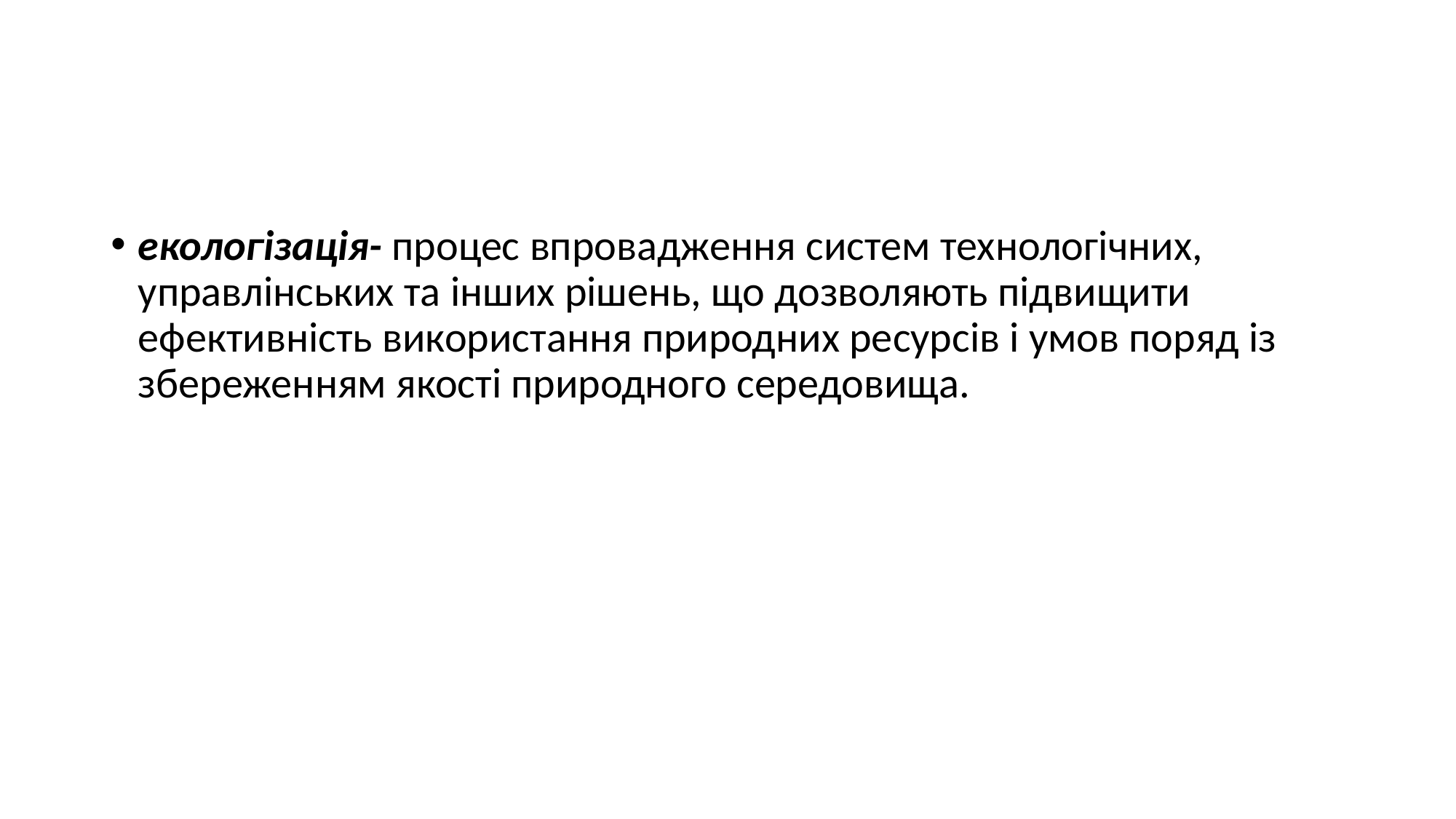

#
екологізація- процес впровадження систем технологічних, управлінських та інших рішень, що дозволяють підвищити ефективність використання природних ресурсів і умов поряд із збереженням якості природного середовища.